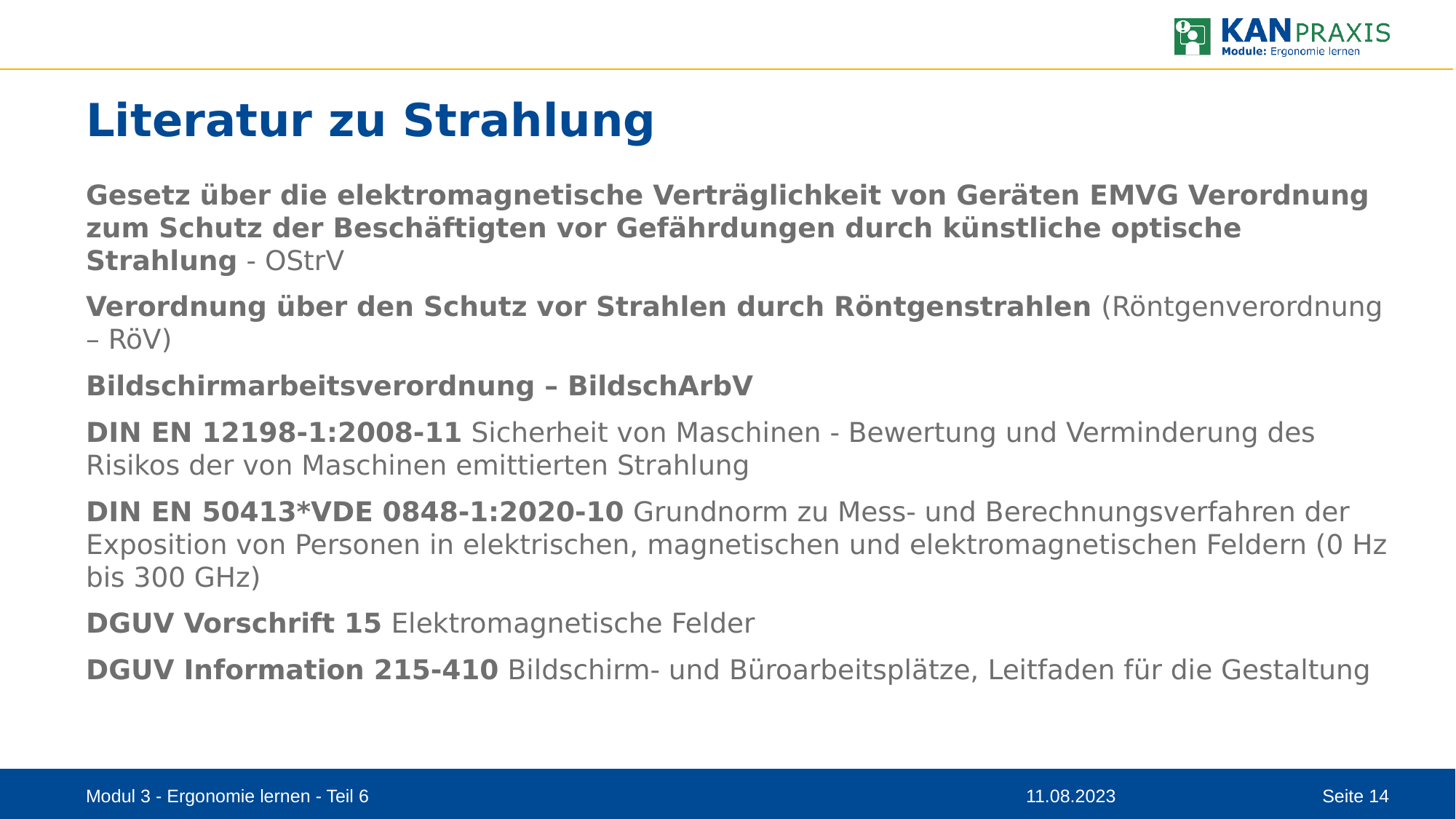

# Literatur zu Strahlung
Gesetz über die elektromagnetische Verträglichkeit von Geräten EMVG Verordnung zum Schutz der Beschäftigten vor Gefährdungen durch künstliche optische Strahlung - OStrV
Verordnung über den Schutz vor Strahlen durch Röntgenstrahlen (Röntgenverordnung – RöV)
Bildschirmarbeitsverordnung – BildschArbV
DIN EN 12198-1:2008-11 Sicherheit von Maschinen - Bewertung und Verminderung des Risikos der von Maschinen emittierten Strahlung
DIN EN 50413*VDE 0848-1:2020-10 Grundnorm zu Mess- und Berechnungsverfahren der Exposition von Personen in elektrischen, magnetischen und elektromagnetischen Feldern (0 Hz bis 300 GHz)
DGUV Vorschrift 15 Elektromagnetische Felder
DGUV Information 215-410 Bildschirm- und Büroarbeitsplätze, Leitfaden für die Gestaltung

Modul 3 - Ergonomie lernen - Teil 6
11.08.2023
Seite 14